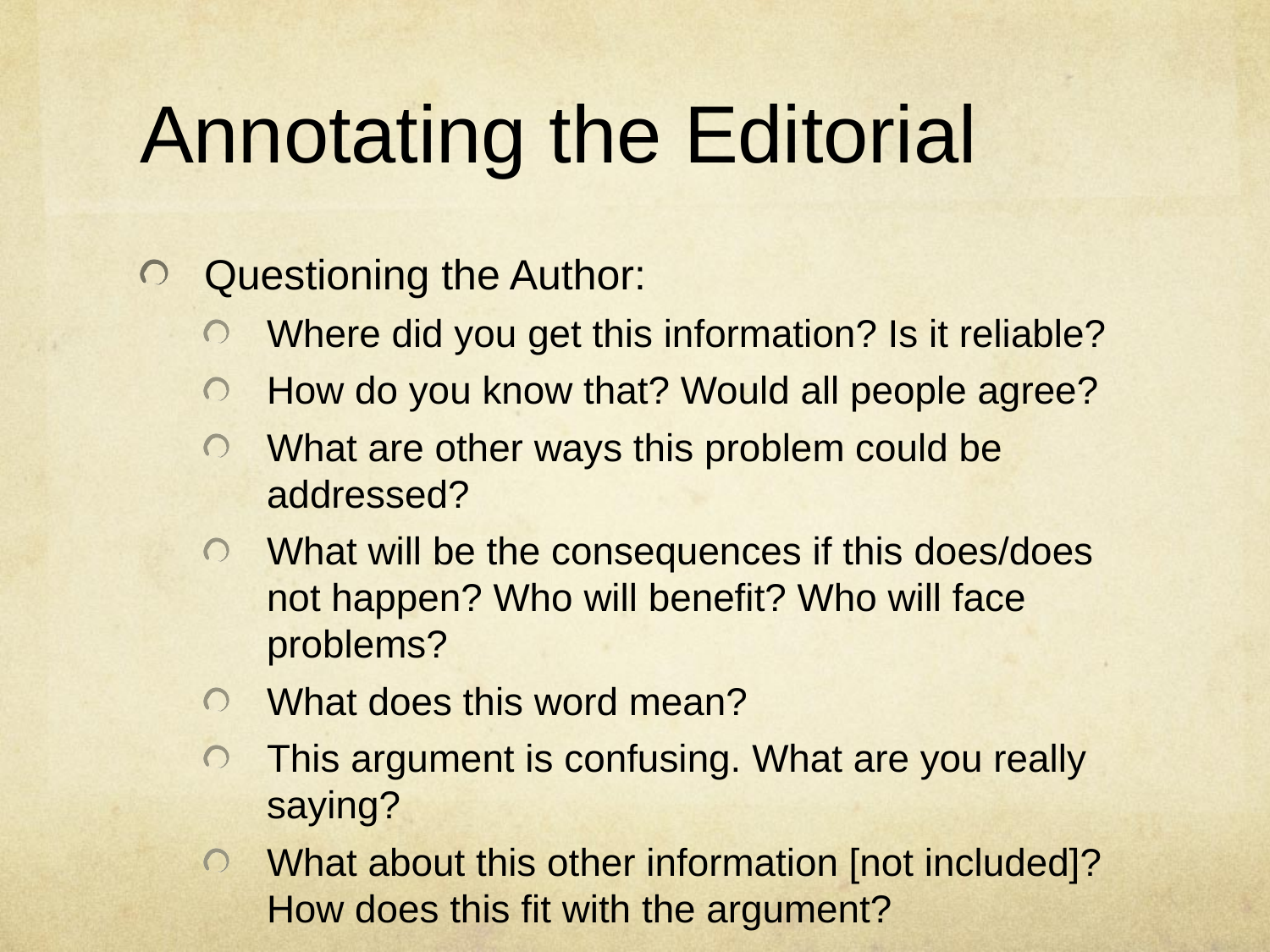

# Annotating the Editorial
Questioning the Author:
Where did you get this information? Is it reliable?
How do you know that? Would all people agree?
What are other ways this problem could be addressed?
What will be the consequences if this does/does not happen? Who will benefit? Who will face problems?
What does this word mean?
This argument is confusing. What are you really saying?
What about this other information [not included]? How does this fit with the argument?